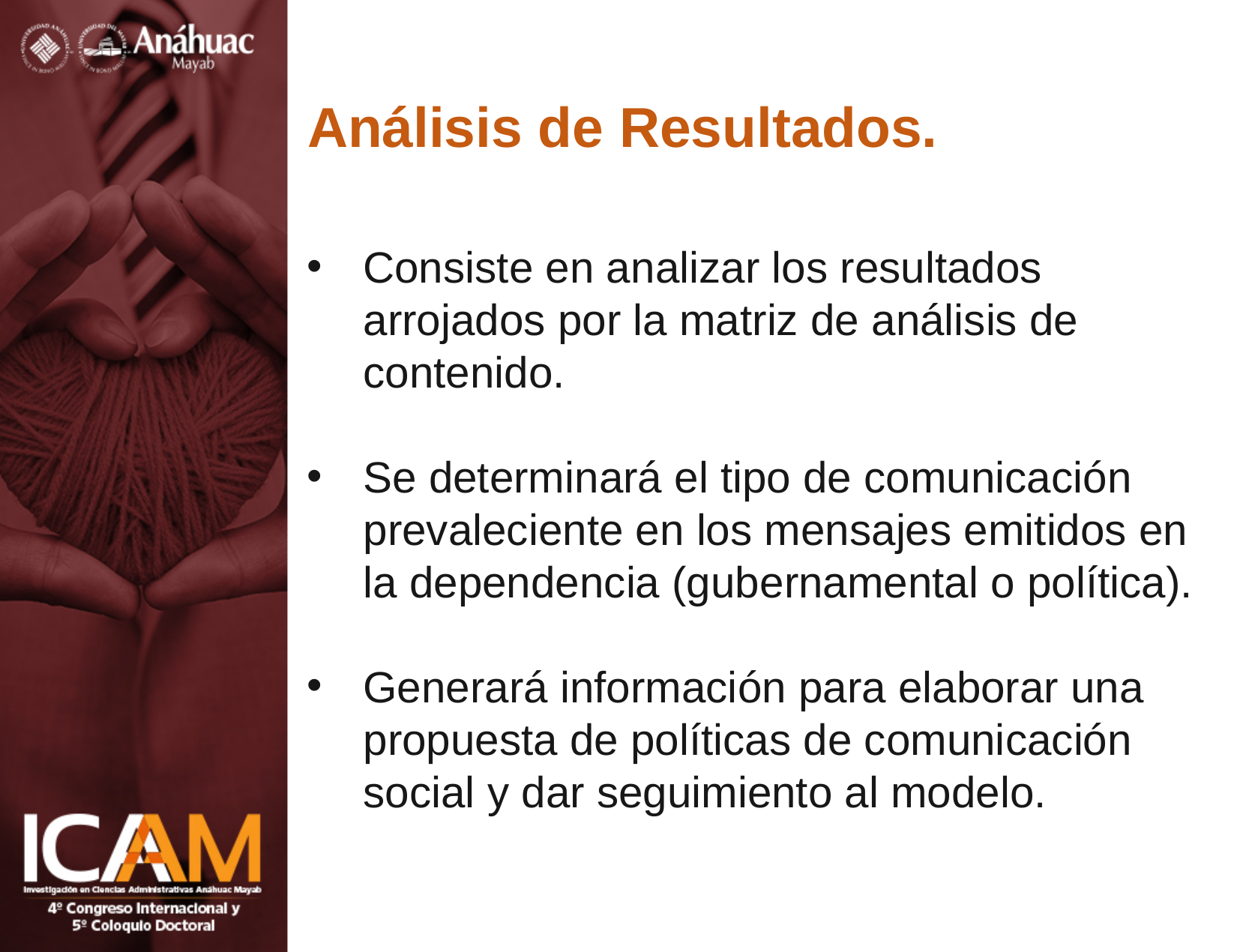

# Análisis de Resultados.
Consiste en analizar los resultados arrojados por la matriz de análisis de contenido.

Se determinará el tipo de comunicación prevaleciente en los mensajes emitidos en la dependencia (gubernamental o política).

Generará información para elaborar una propuesta de políticas de comunicación social y dar seguimiento al modelo.